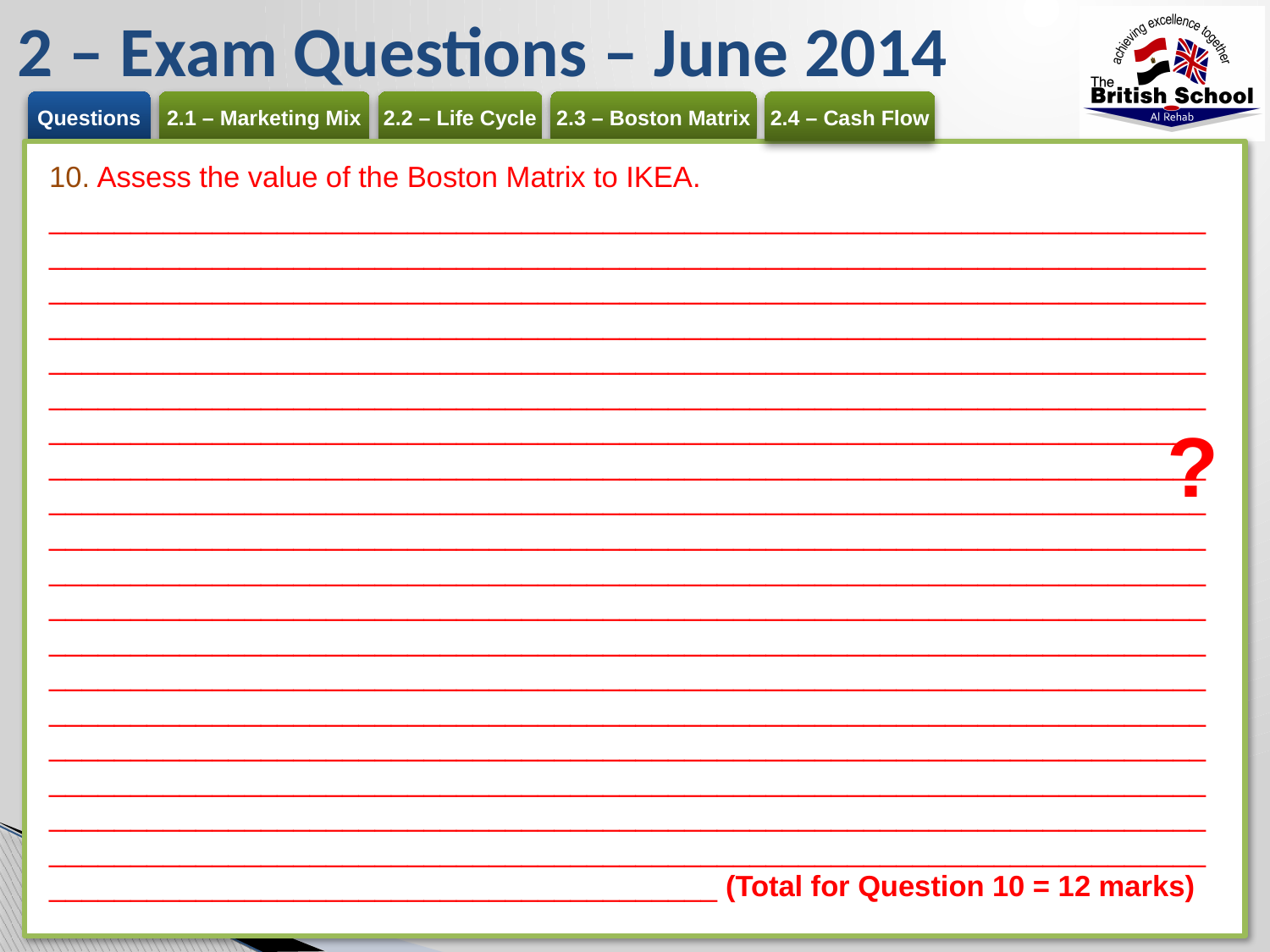

# 2 – Exam Questions – June 2014
Assess the value of the Boston Matrix to IKEA.
______________________________________________________________________________________________________________________________________________________________________________________________________________________________________________________________________________________________________________________________________________________________________________________________________________________________________________________________________________________________________________________________________________________________________________________________________________________________________________________________________________________________________________________________________________________________________________________________________________________________________________________________________________________________________________________________________________________________________________________________________________________________________________________________________________________________________________________________________________________________________________________________________________________________________________________________________________________________________________________________________________________________________________________________________________________________________________ (Total for Question 10 = 12 marks)
?